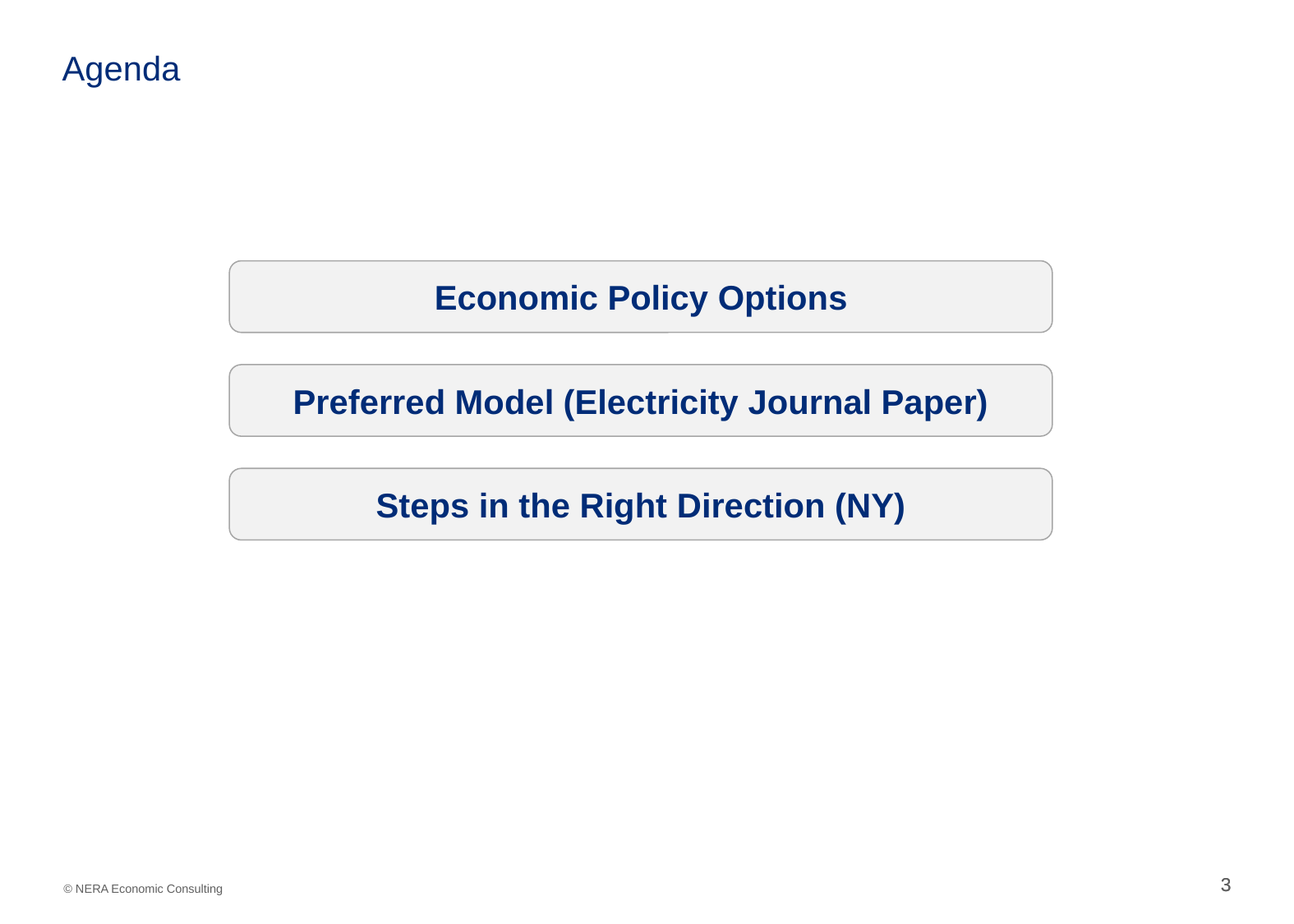

# Agenda
Economic Policy Options
Preferred Model (Electricity Journal Paper)
Steps in the Right Direction (NY)